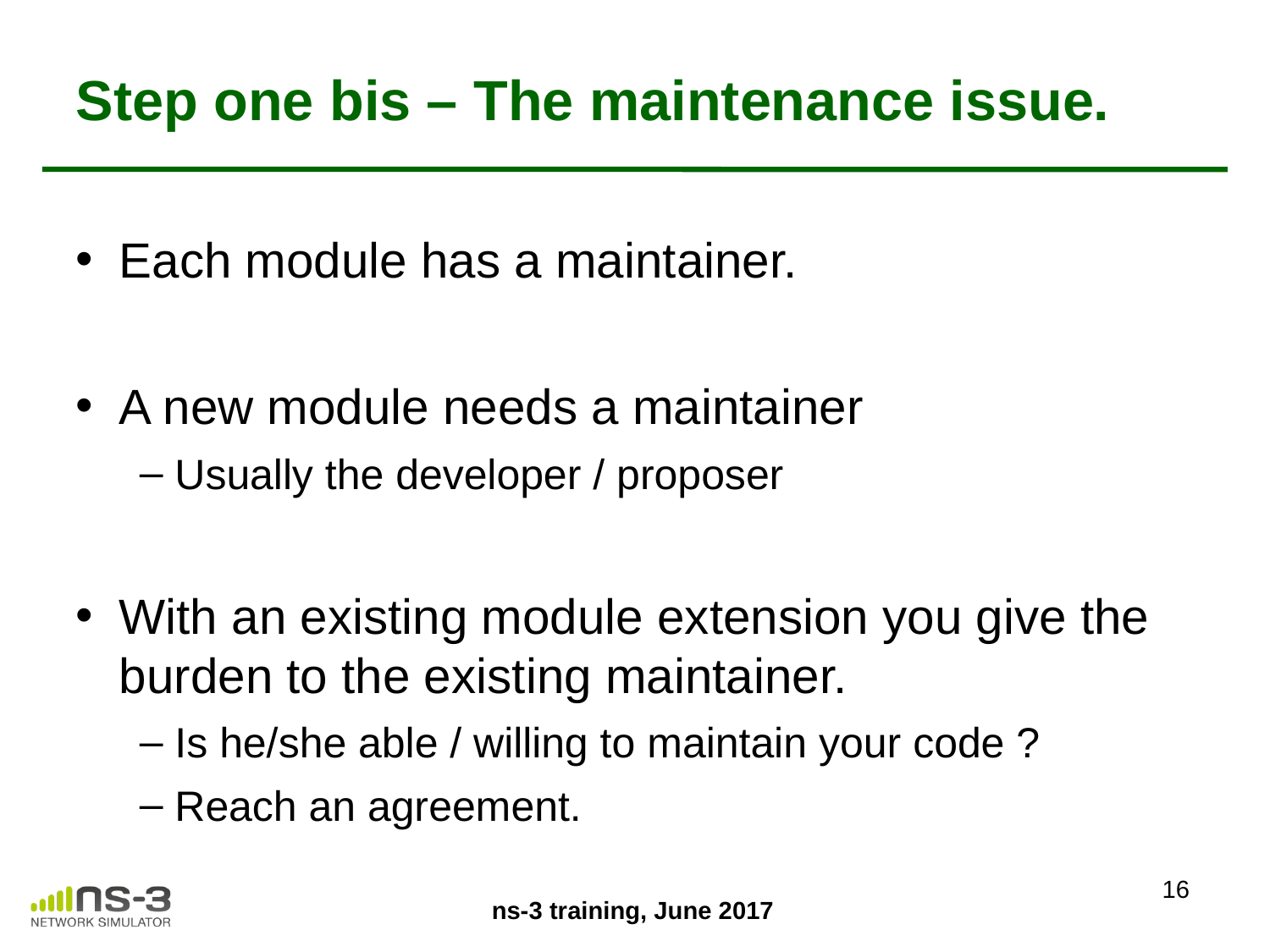

# Step one bis – The maintenance issue.
Each module has a maintainer.

A new module needs a maintainer
Usually the developer / proposer

With an existing module extension you give the burden to the existing maintainer.
Is he/she able / willing to maintain your code ?
Reach an agreement.

16
ns-3 training, June 2017